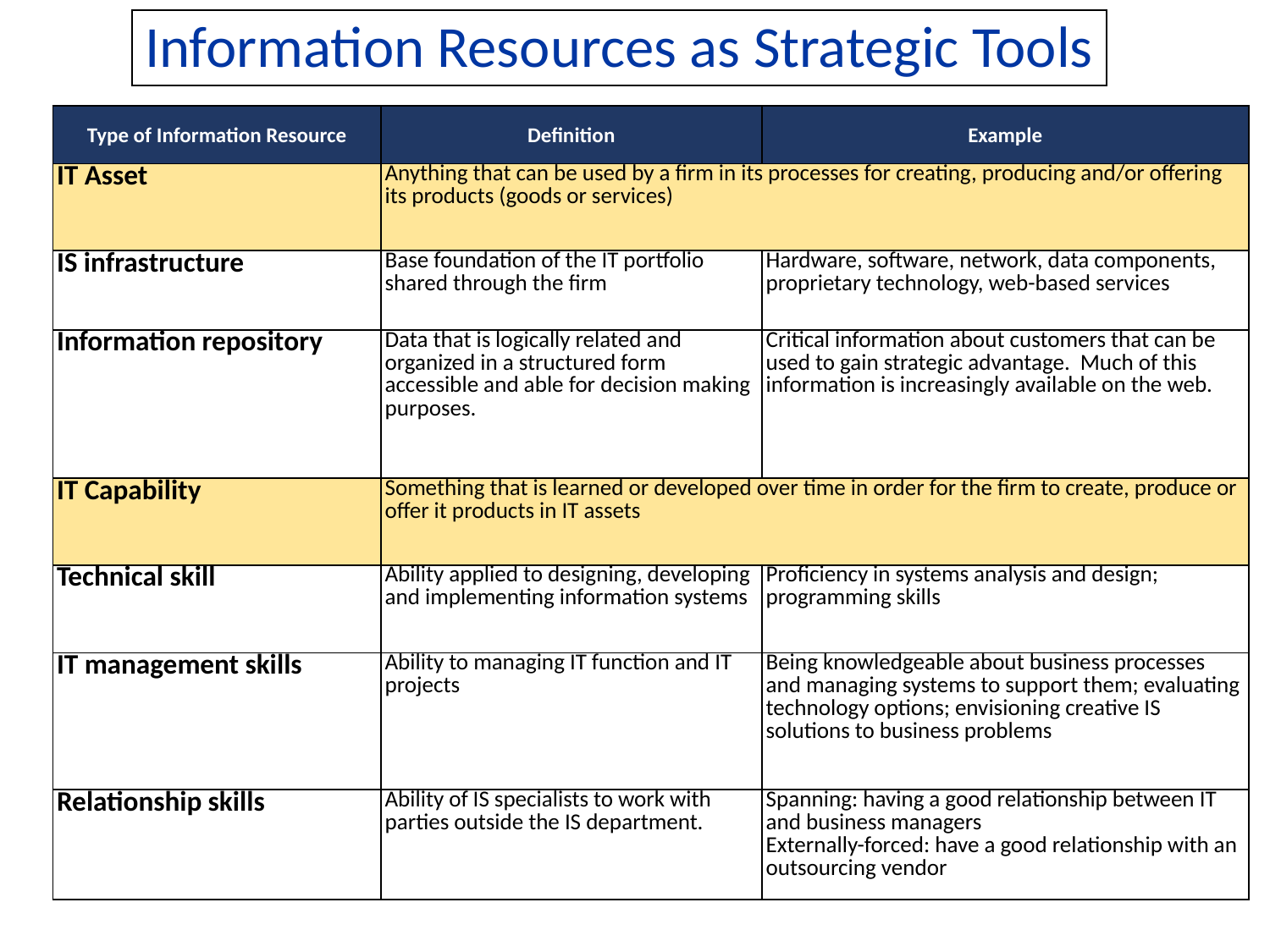

Information Resources as Strategic Tools
| Type of Information Resource | Definition | Example |
| --- | --- | --- |
| IT Asset | Anything that can be used by a firm in its processes for creating, producing and/or offering its products (goods or services) |  |
| IS infrastructure | Base foundation of the IT portfolio shared through the firm | Hardware, software, network, data components, proprietary technology, web-based services |
| Information repository | Data that is logically related and organized in a structured form accessible and able for decision making purposes. | Critical information about customers that can be used to gain strategic advantage. Much of this information is increasingly available on the web. |
| IT Capability | Something that is learned or developed over time in order for the firm to create, produce or offer it products in IT assets |  |
| Technical skill | Ability applied to designing, developing and implementing information systems | Proficiency in systems analysis and design; programming skills |
| IT management skills | Ability to managing IT function and IT projects | Being knowledgeable about business processes and managing systems to support them; evaluating technology options; envisioning creative IS solutions to business problems |
| Relationship skills | Ability of IS specialists to work with parties outside the IS department. | Spanning: having a good relationship between IT and business managers Externally-forced: have a good relationship with an outsourcing vendor |